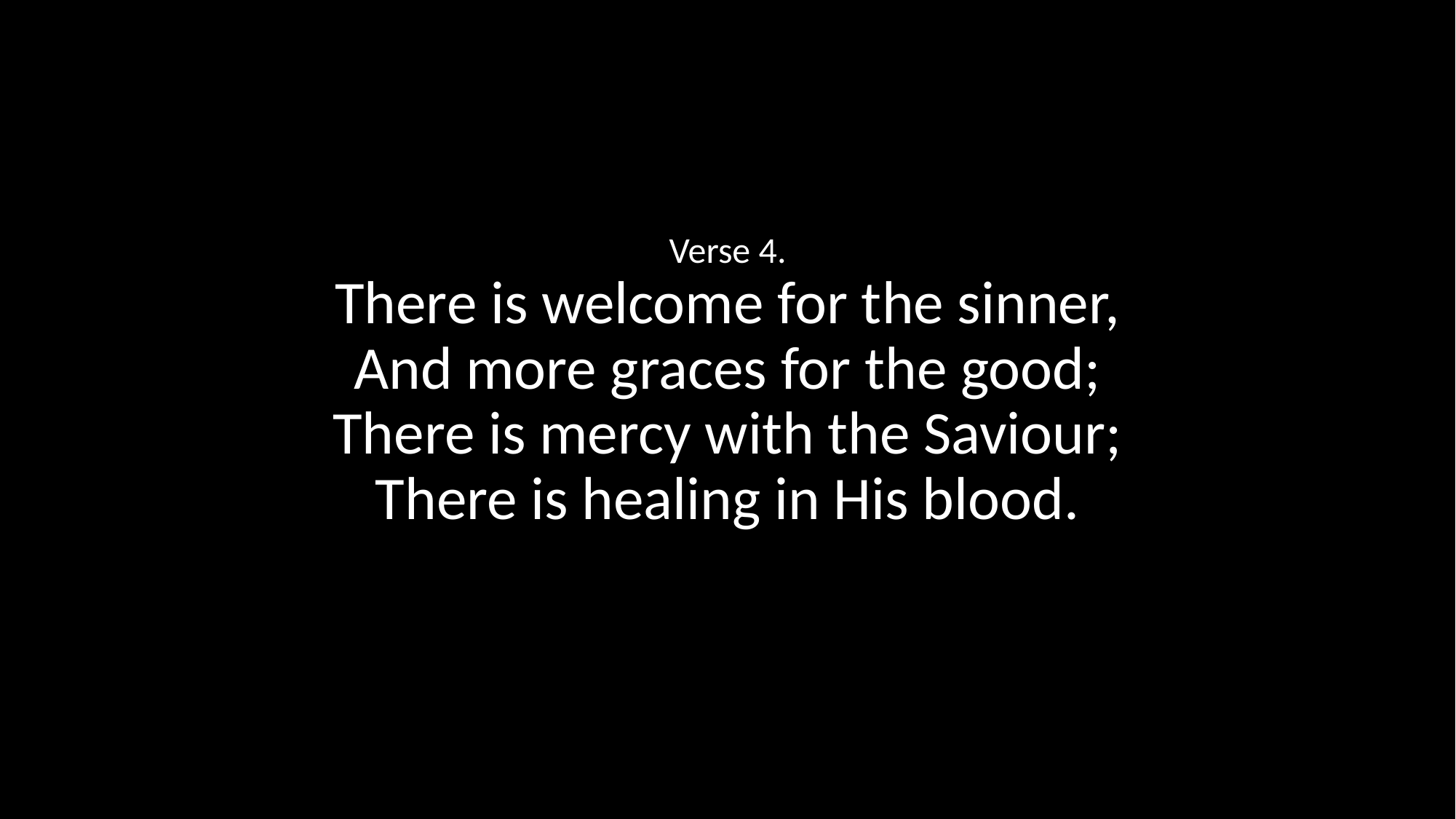

Verse 4.
There is welcome for the sinner,
And more graces for the good;
There is mercy with the Saviour;
There is healing in His blood.